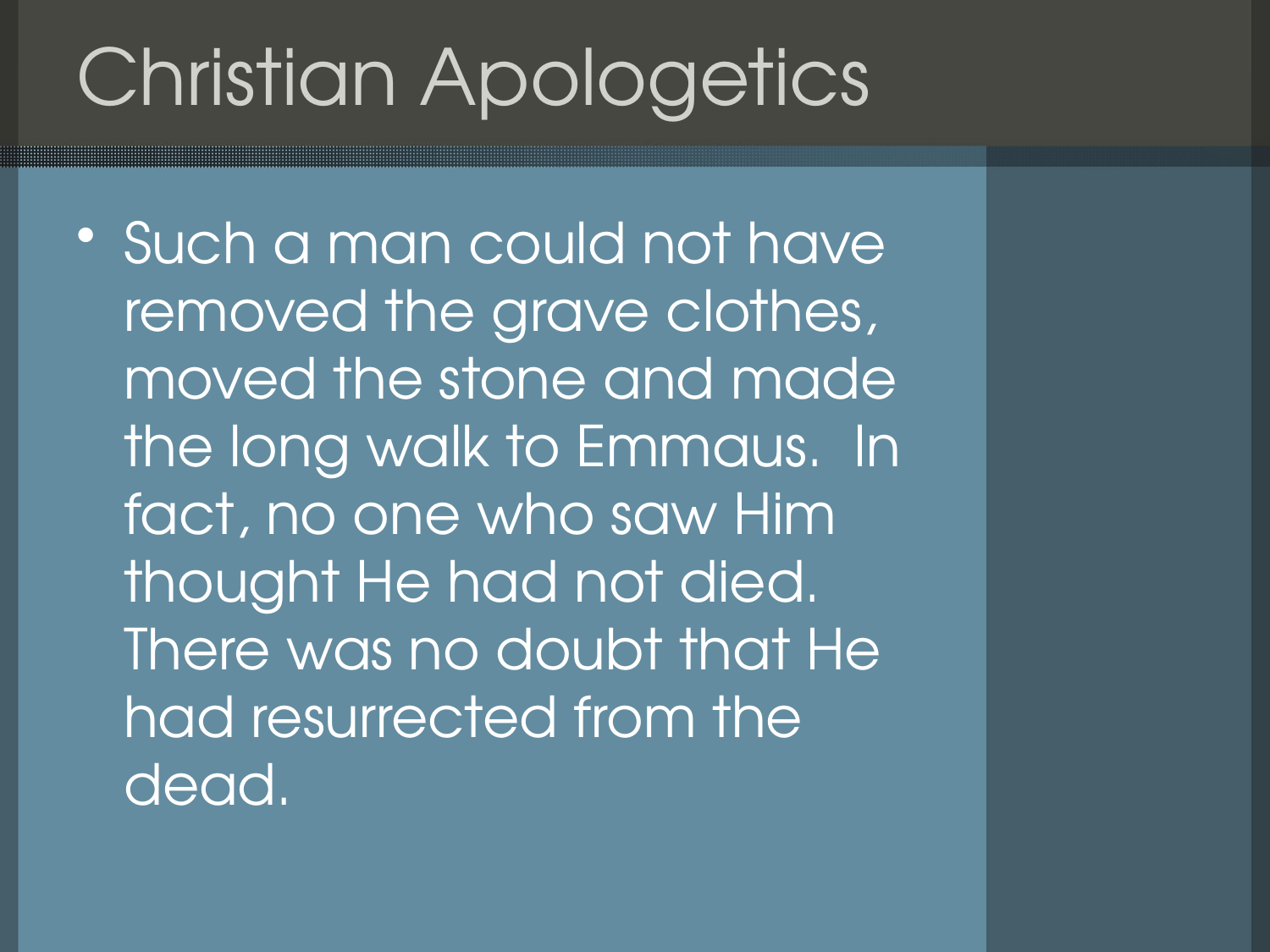

# Christian Apologetics
Such a man could not have removed the grave clothes, moved the stone and made the long walk to Emmaus.  In fact, no one who saw Him thought He had not died.  There was no doubt that He had resurrected from the dead.